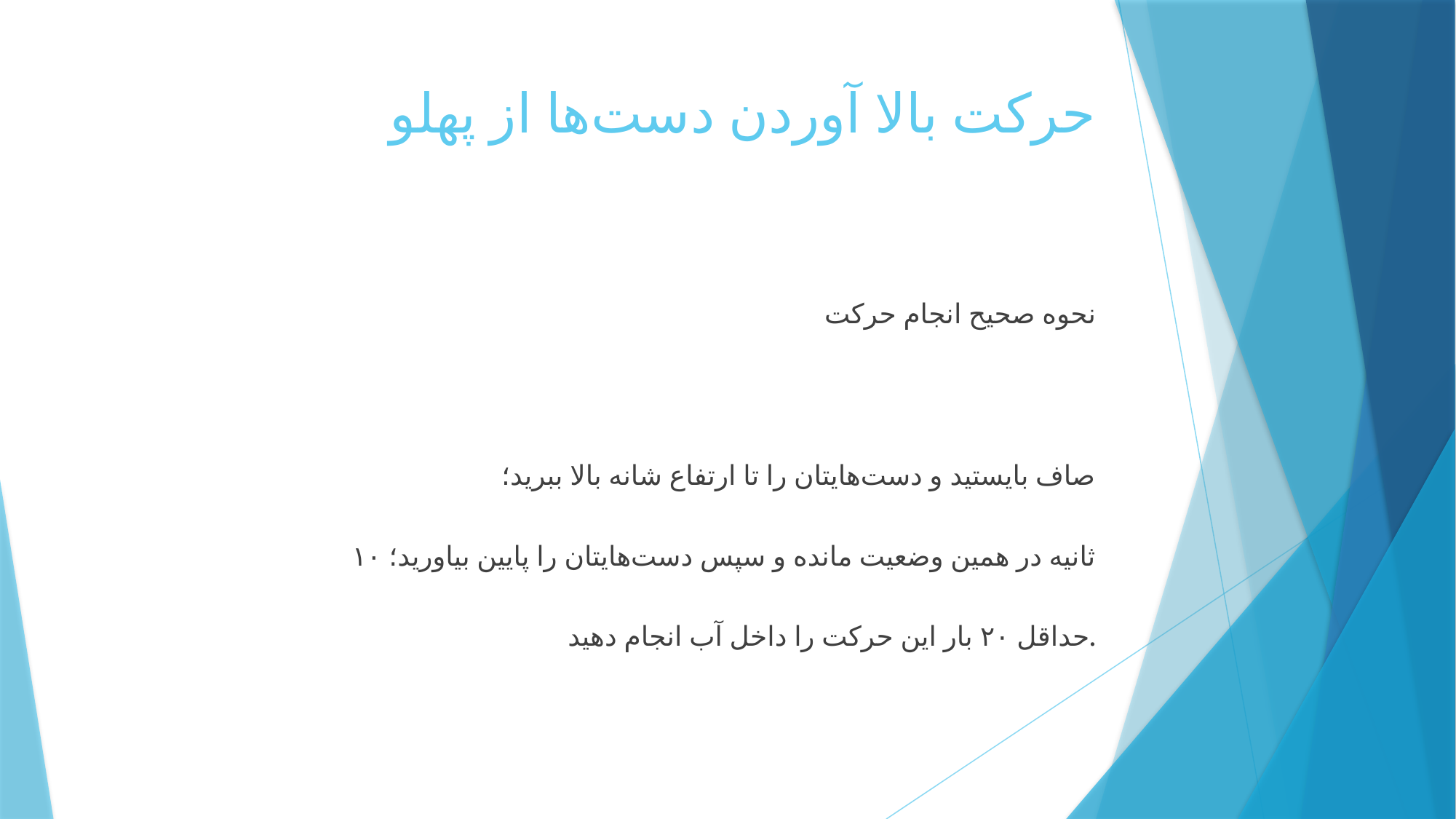

# حرکت بالا آوردن دست‌ها از پهلو
نحوه صحیح انجام حرکت

    صاف بایستید و دست‌هایتان را تا ارتفاع شانه بالا ببرید؛
    ۱۰ ثانیه در همین وضعیت مانده و سپس دست‌هایتان را پایین بیاورید؛
    حداقل ۲۰ بار این حرکت را داخل آب انجام دهید.